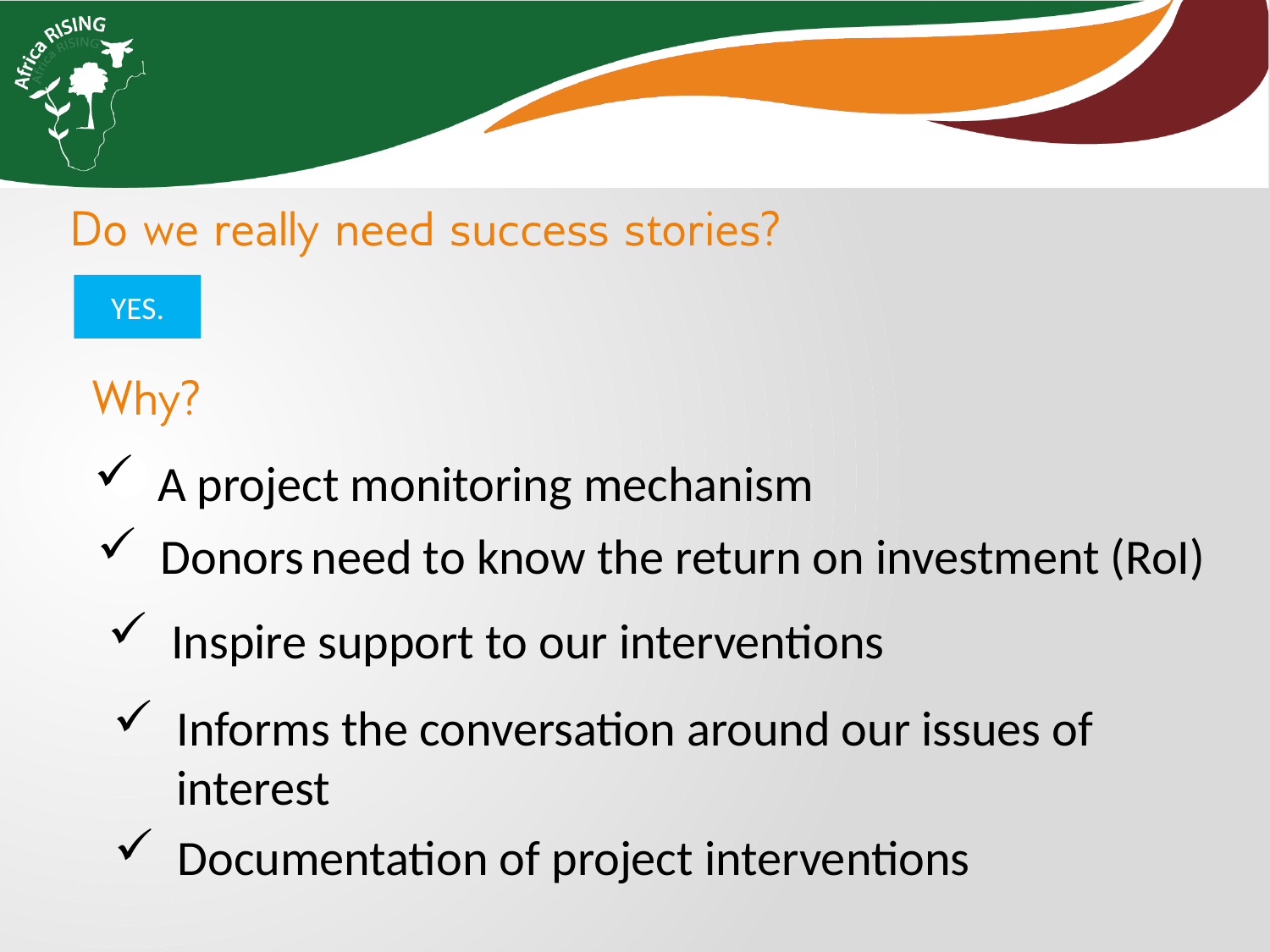

Do we really need success stories?
YES.
Why?
A project monitoring mechanism
Donors need to know the return on investment (RoI)
Inspire support to our interventions
Informs the conversation around our issues of interest
Documentation of project interventions